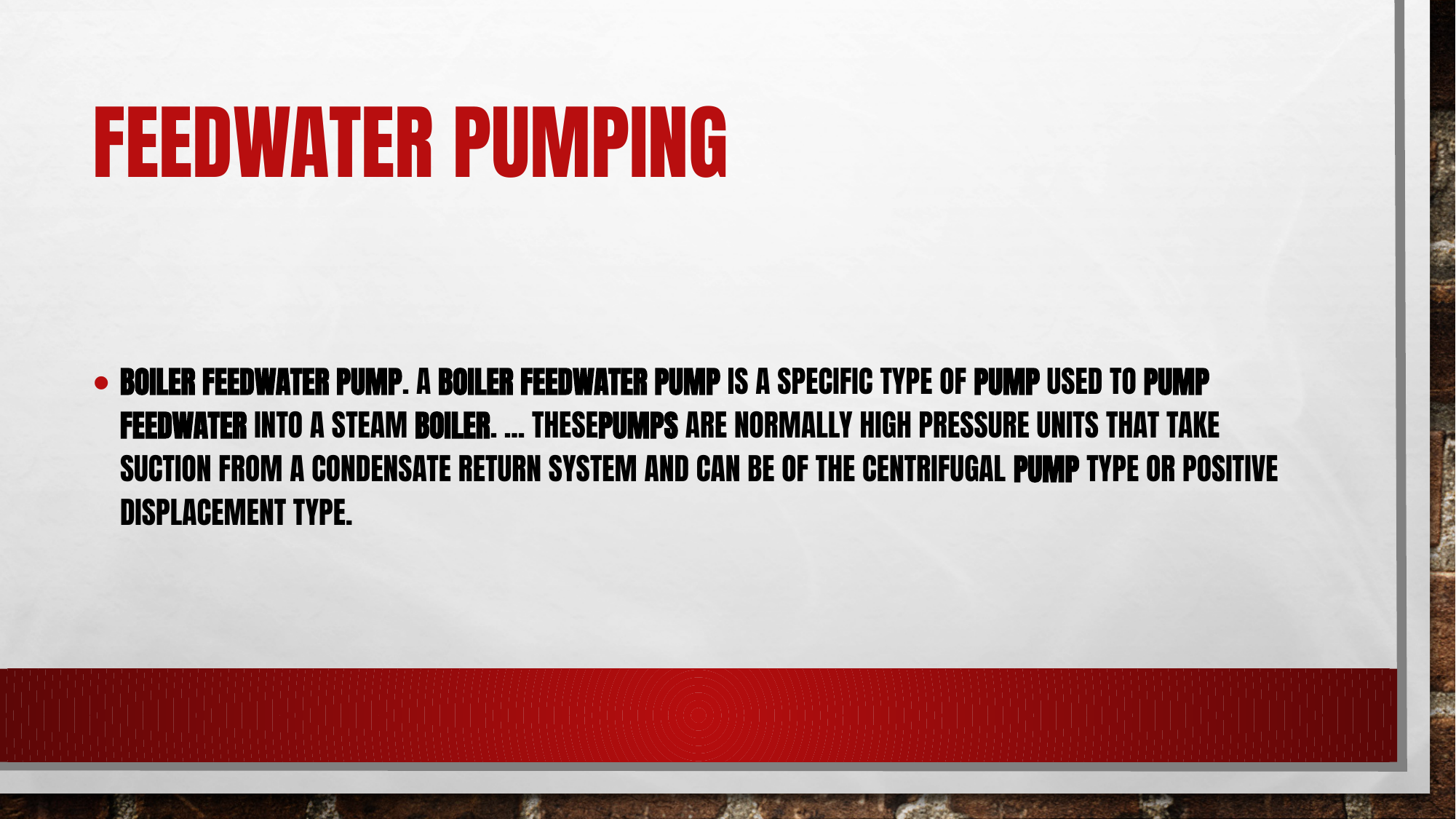

# Feedwater Pumping
Boiler feedwater pump. A boiler feedwater pump is a specific type of pump used to pump feedwater into a steam boiler. ... Thesepumps are normally high pressure units that take suction from a condensate return system and can be of the centrifugal pump type or positive displacement type.